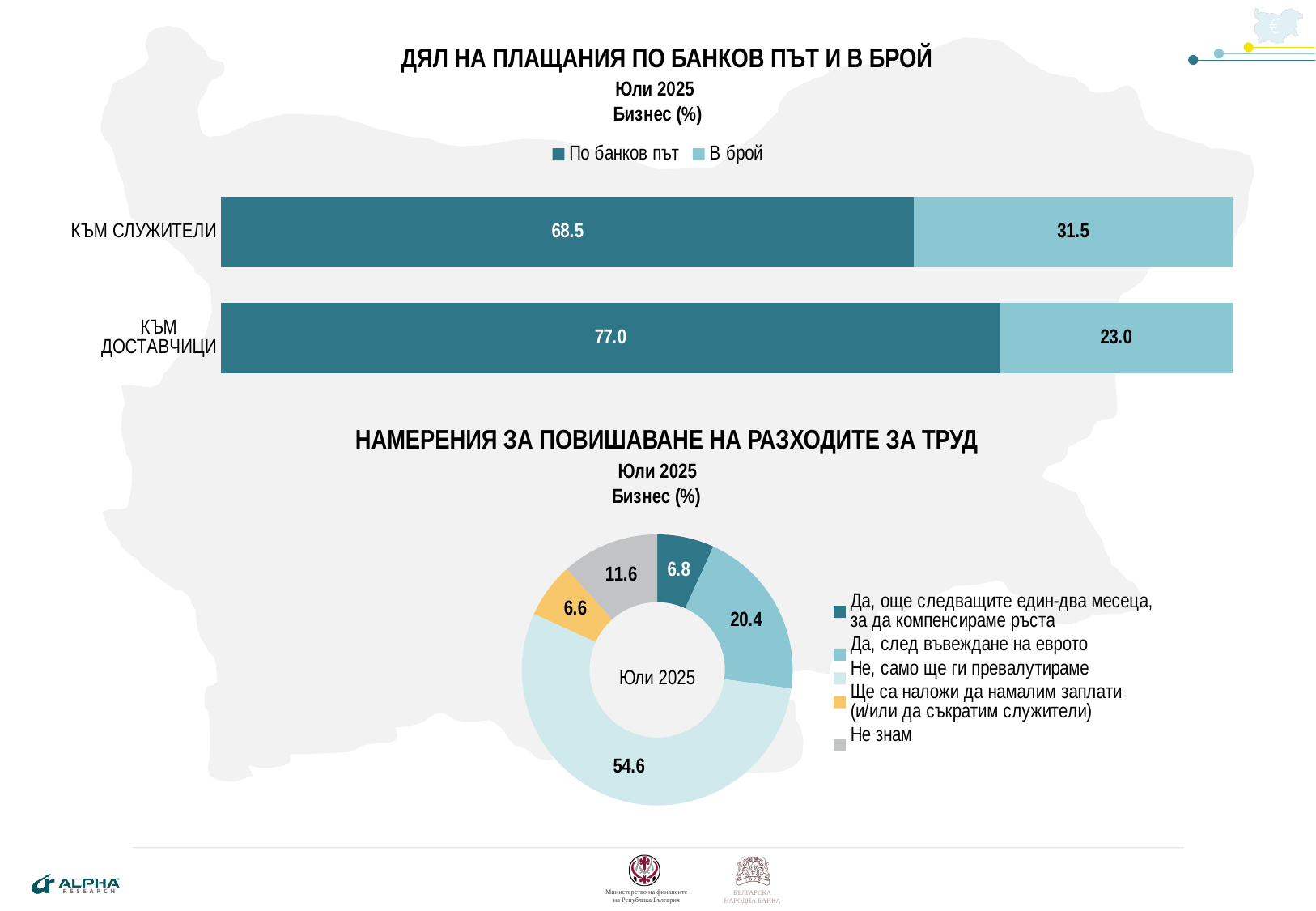

Дял на плащания по банков път и в брой
Юли 2025

### Chart: Бизнес (%)

| Category | По банков път | В брой |
|---|---|---|
| КЪМ СЛУЖИТЕЛИ | 68.5 | 31.5 |
| КЪМ ДОСТАВЧИЦИ | 77.0 | 23.0 |
Намерения за повишаване на разходите за труд
Юли 2025

### Chart: Бизнес (%)

| Category | Бизнес (%) |
|---|---|
| Да, още следващите един-два месеца, за да компенсираме ръста | 6.800000000000001 |
| Да, след въвеждане на еврото | 20.4 |
| Не, само ще ги превалутираме | 54.6 |
| Ще са наложи да намалим заплати (и/или да съкратим служители) | 6.6000000000000005 |
| Не знам | 11.600000000000001 |
Юли 2025